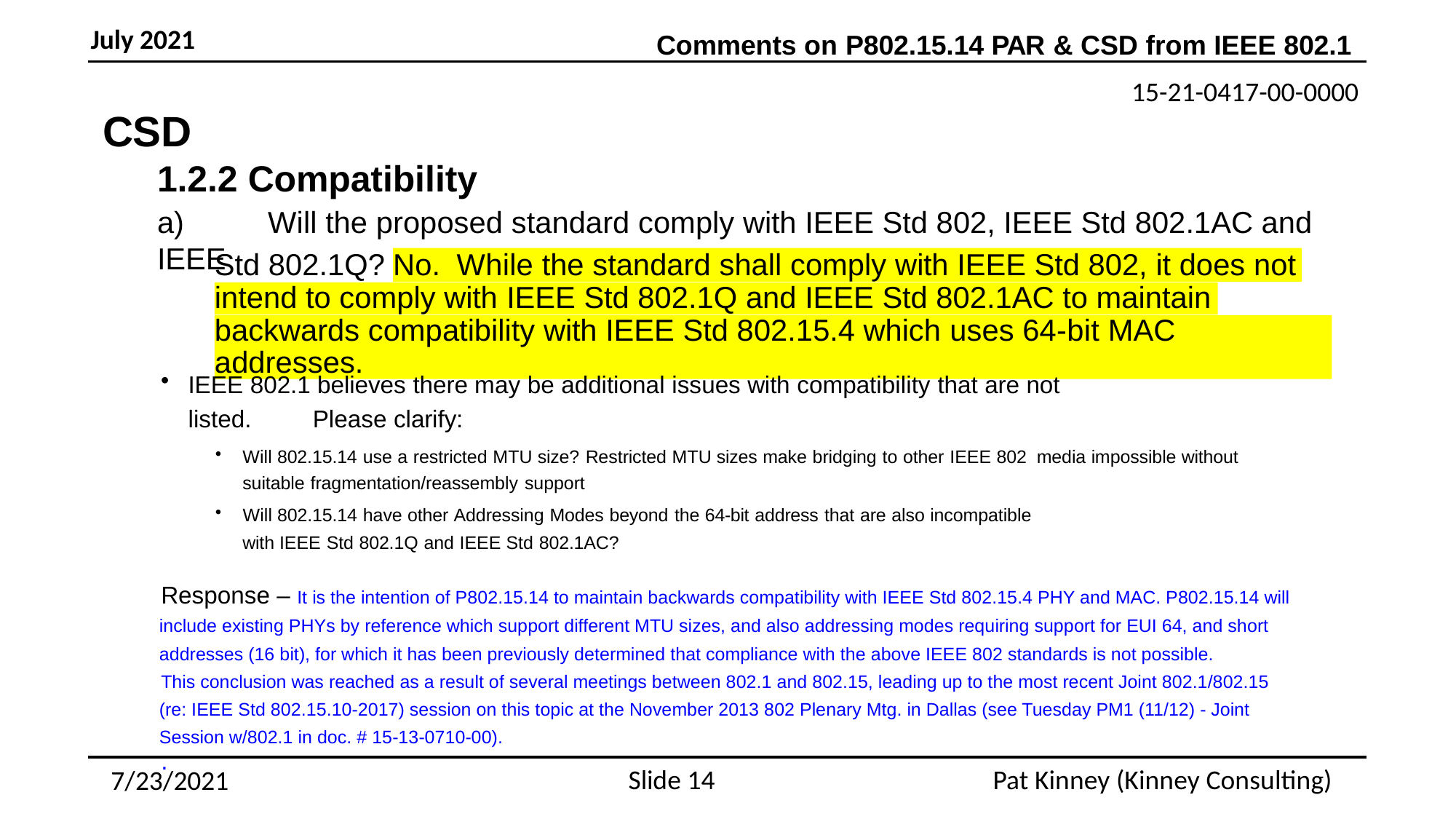

July 2021
Comments on P802.15.14 PAR & CSD from IEEE 802.1
CSD
1.2.2 Compatibility
a)	Will the proposed standard comply with IEEE Std 802, IEEE Std 802.1AC and IEEE
Std 802.1Q?
No.	While the standard shall comply with IEEE Std 802, it does not
intend to comply with IEEE Std 802.1Q and IEEE Std 802.1AC to maintain
backwards compatibility with IEEE Std 802.15.4 which uses 64-bit MAC addresses.
IEEE 802.1 believes there may be additional issues with compatibility that are not
listed.	Please clarify:
Will 802.15.14 use a restricted MTU size? Restricted MTU sizes make bridging to other IEEE 802  media impossible without suitable fragmentation/reassembly support
Will 802.15.14 have other Addressing Modes beyond the 64-bit address that are also incompatible
with IEEE Std 802.1Q and IEEE Std 802.1AC?

Response – It is the intention of P802.15.14 to maintain backwards compatibility with IEEE Std 802.15.4 PHY and MAC. P802.15.14 will include existing PHYs by reference which support different MTU sizes, and also addressing modes requiring support for EUI 64, and short addresses (16 bit), for which it has been previously determined that compliance with the above IEEE 802 standards is not possible.
This conclusion was reached as a result of several meetings between 802.1 and 802.15, leading up to the most recent Joint 802.1/802.15 (re: IEEE Std 802.15.10-2017) session on this topic at the November 2013 802 Plenary Mtg. in Dallas (see Tuesday PM1 (11/12) - Joint Session w/802.1 in doc. # 15-13-0710-00).
.

Slide 14
Pat Kinney (Kinney Consulting)
7/23/2021